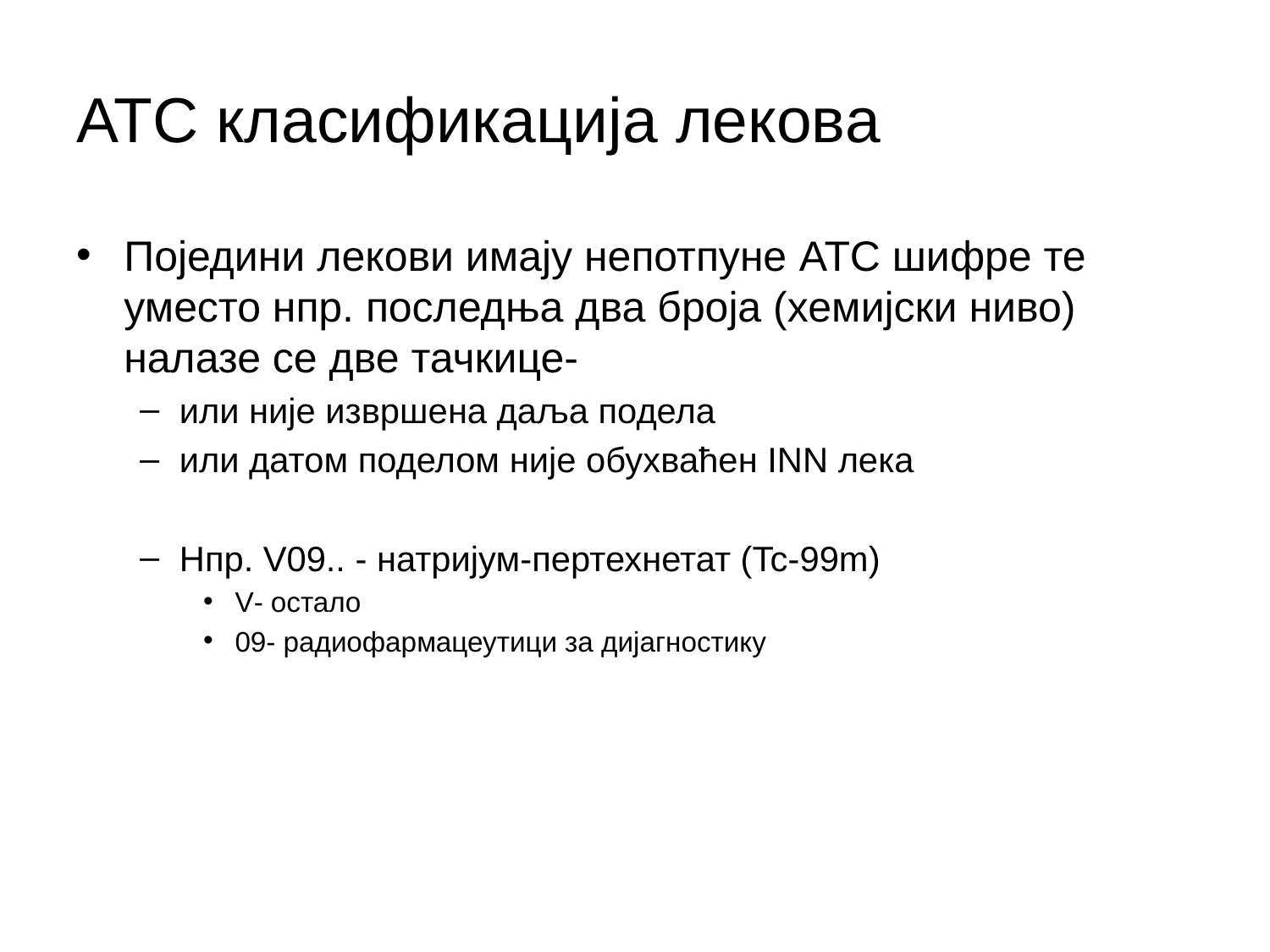

# ATC класификација лекова
Поједини лекови имају непотпуне ATC шифре те уместо нпр. последња два броја (хемијски ниво) налазе се две тачкице-
или није извршена даља подела
или датом поделом није обухваћен INN лека

Нпр. V09.. - натријум-пертехнетат (Tc-99m)
V- остало
09- радиофармацеутици за дијагностику